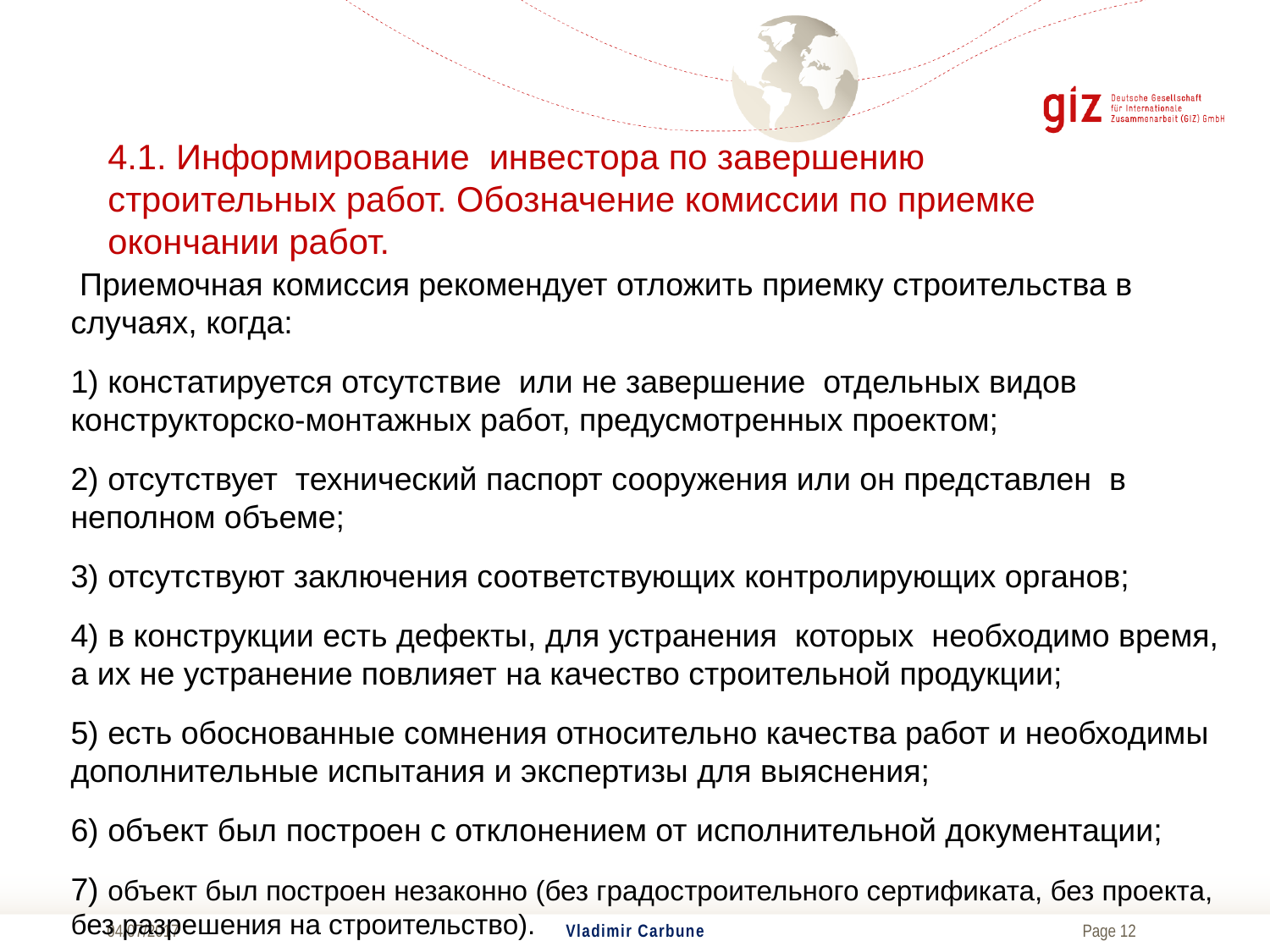

# 4.1. Информирование  инвестора по завершению строительных работ. Обозначение комиссии по приемке  окончании работ.
 Приемочная комиссия рекомендует отложить приемку строительства в случаях, когда:
1) констатируется отсутствие  или не завершение  отдельных видов конструкторско-монтажных работ, предусмотренных проектом;
2) отсутствует  технический паспорт сооружения или он представлен  в неполном объеме;
3) отсутствуют заключения соответствующих контролирующих органов;
4) в конструкции есть дефекты, для устранения  которых  необходимо время, а их не устранение повлияет на качество строительной продукции;
5) есть обоснованные сомнения относительно качества работ и необходимы дополнительные испытания и экспертизы для выяснения;
6) объект был построен с отклонением от исполнительной документации;
7) объект был построен незаконно (без градостроительного сертификата, без проекта, без разрешения на строительство).

04/07/2017
Vladimir Carbune